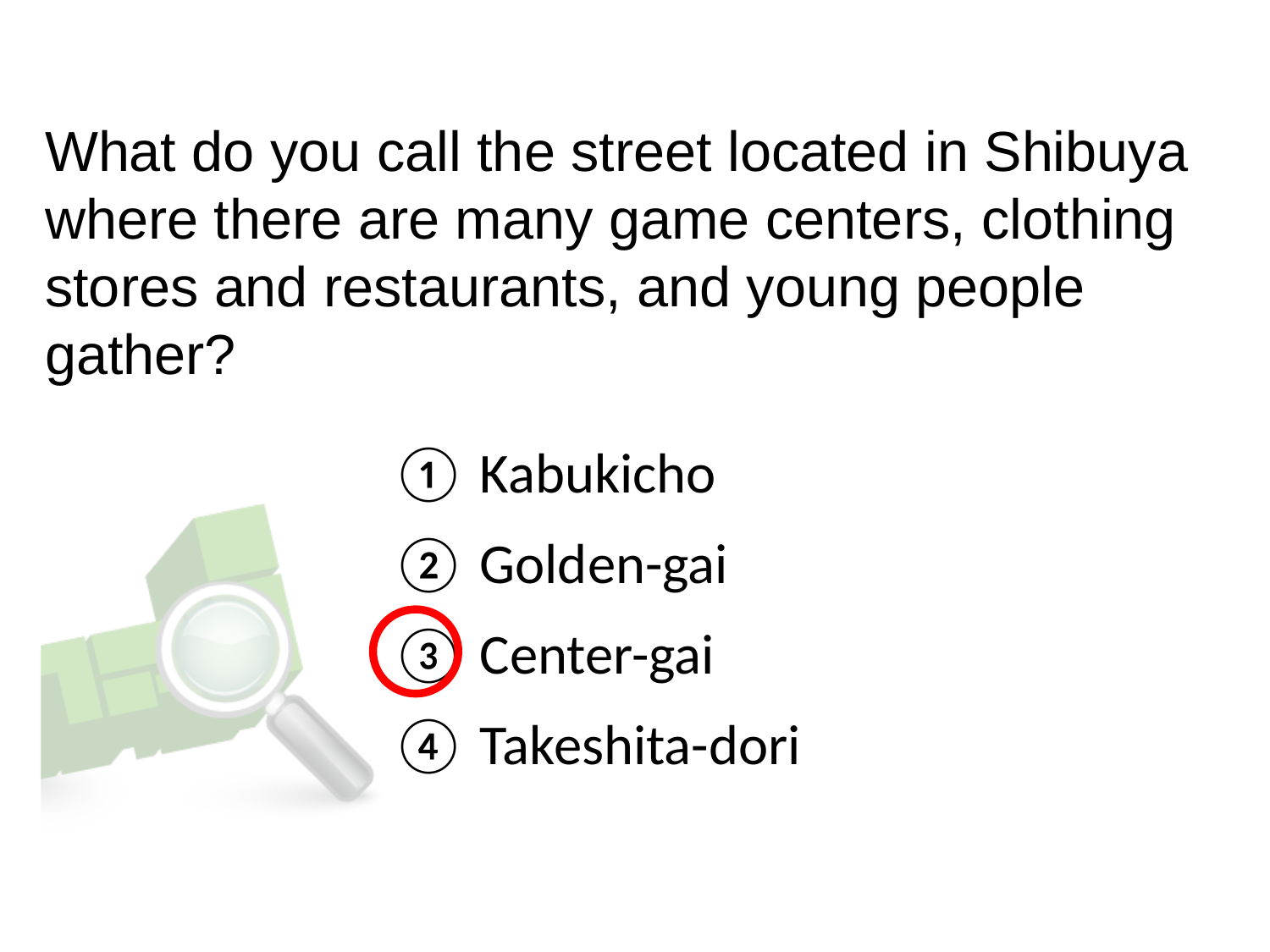

What do you call the street located in Shibuya where there are many game centers, clothing stores and restaurants, and young people gather?
① Kabukicho
② Golden-gai
③ Center-gai
④ Takeshita-dori